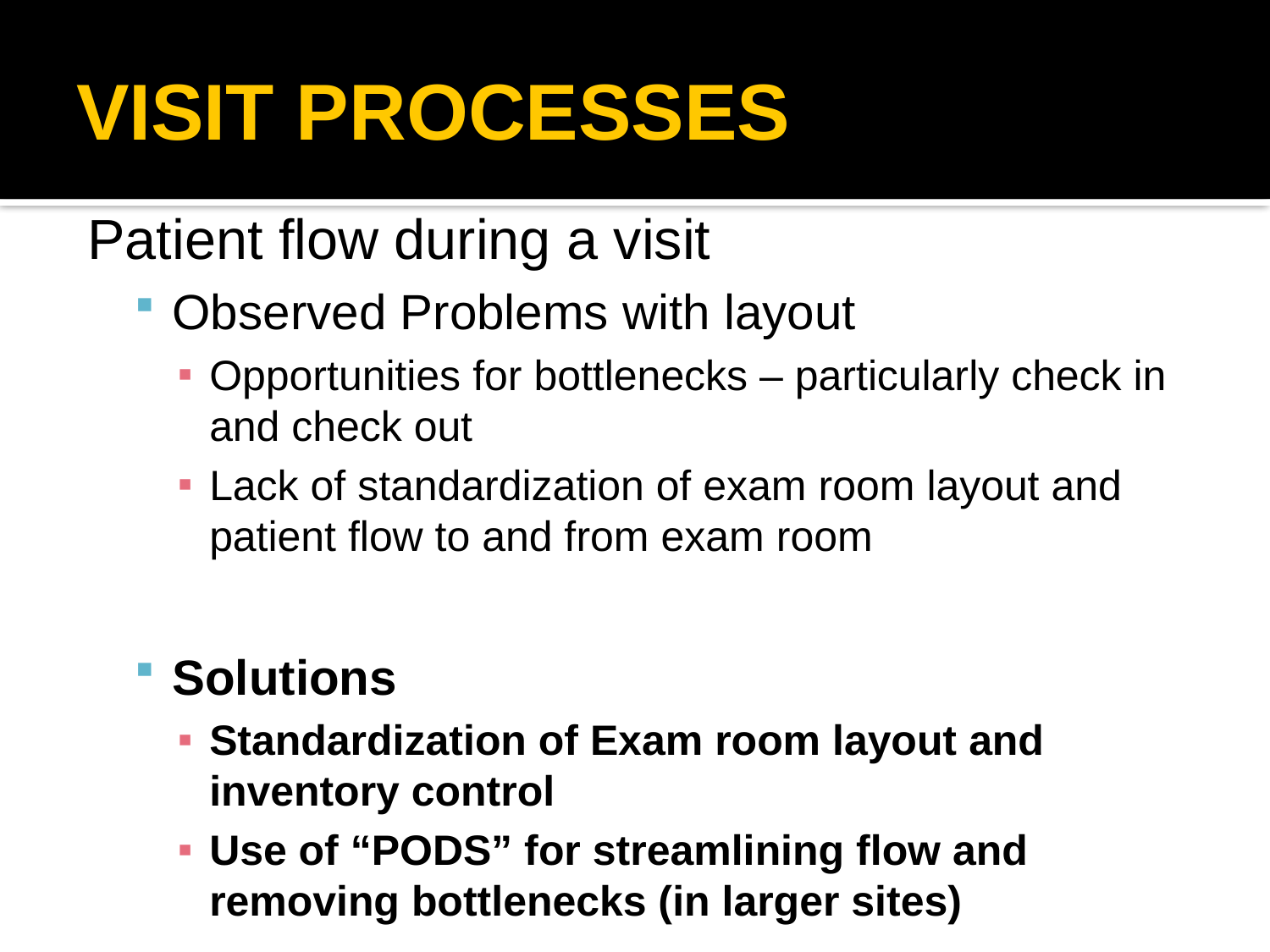

# VISIT PROCESSES
Patient flow during a visit
Observed Problems with layout
Opportunities for bottlenecks – particularly check in and check out
Lack of standardization of exam room layout and patient flow to and from exam room

Solutions
Standardization of Exam room layout and inventory control
Use of “PODS” for streamlining flow and removing bottlenecks (in larger sites)